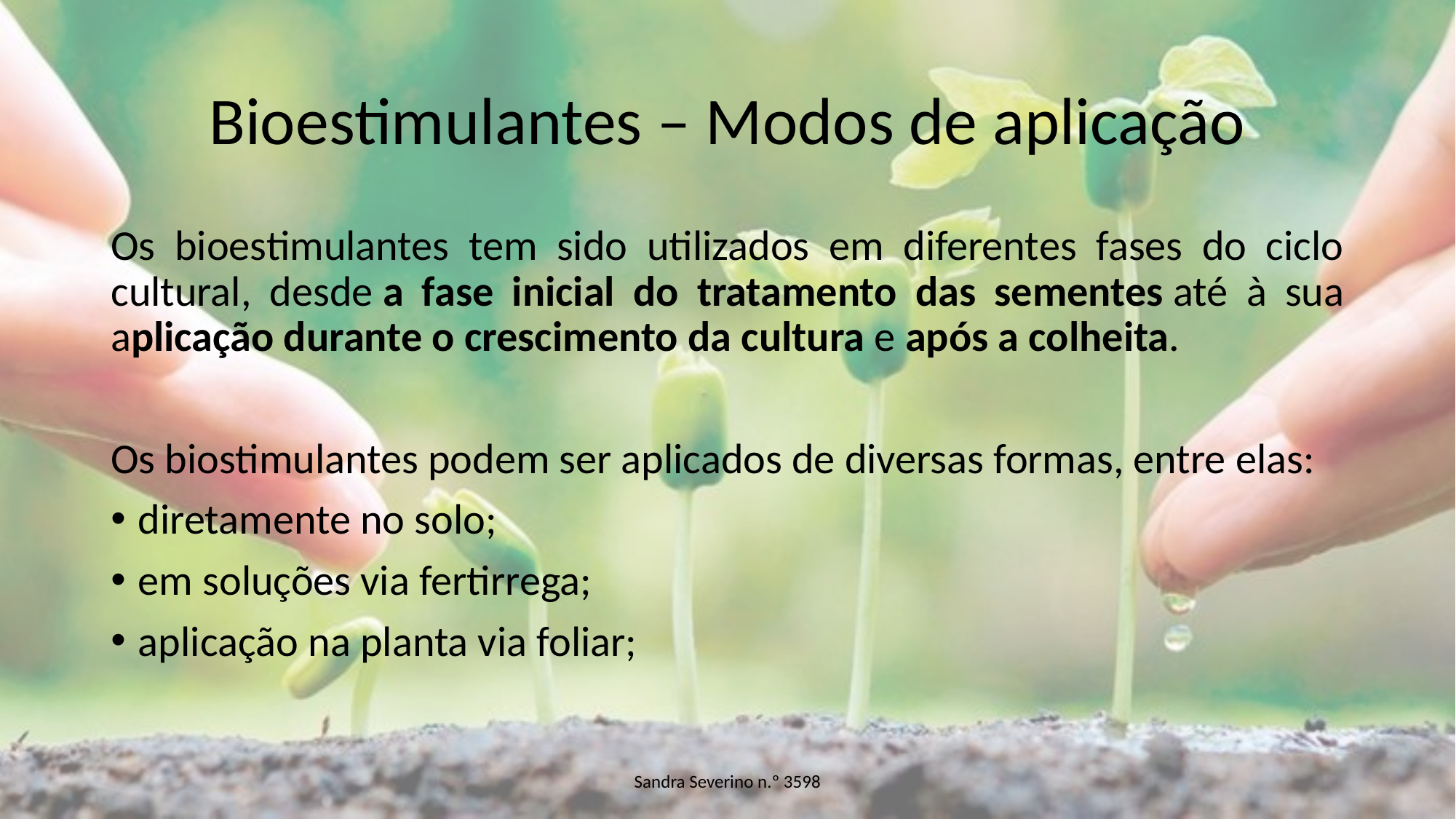

# Bioestimulantes – Modos de aplicação
Os bioestimulantes tem sido utilizados em diferentes fases do ciclo cultural, desde a fase inicial do tratamento das sementes até à sua aplicação durante o crescimento da cultura e após a colheita.

Os biostimulantes podem ser aplicados de diversas formas, entre elas:
diretamente no solo;
em soluções via fertirrega;
aplicação na planta via foliar;

Sandra Severino n.º 3598